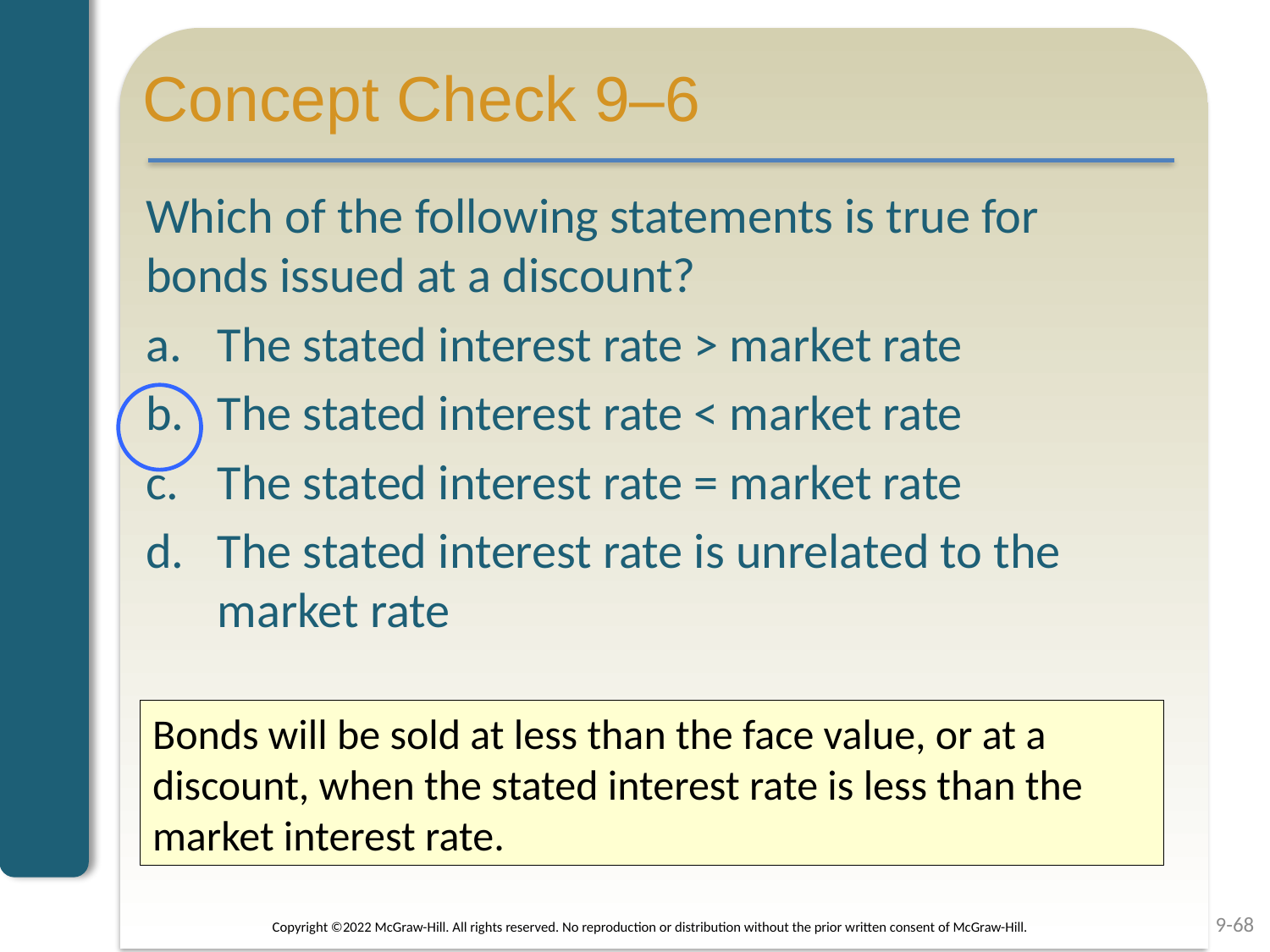

# Concept Check 9–6
Which of the following statements is true for bonds issued at a discount?
The stated interest rate > market rate
The stated interest rate < market rate
The stated interest rate = market rate
The stated interest rate is unrelated to the market rate

Bonds will be sold at less than the face value, or at a discount, when the stated interest rate is less than the market interest rate.
9-68
Copyright ©2022 McGraw-Hill. All rights reserved. No reproduction or distribution without the prior written consent of McGraw-Hill.